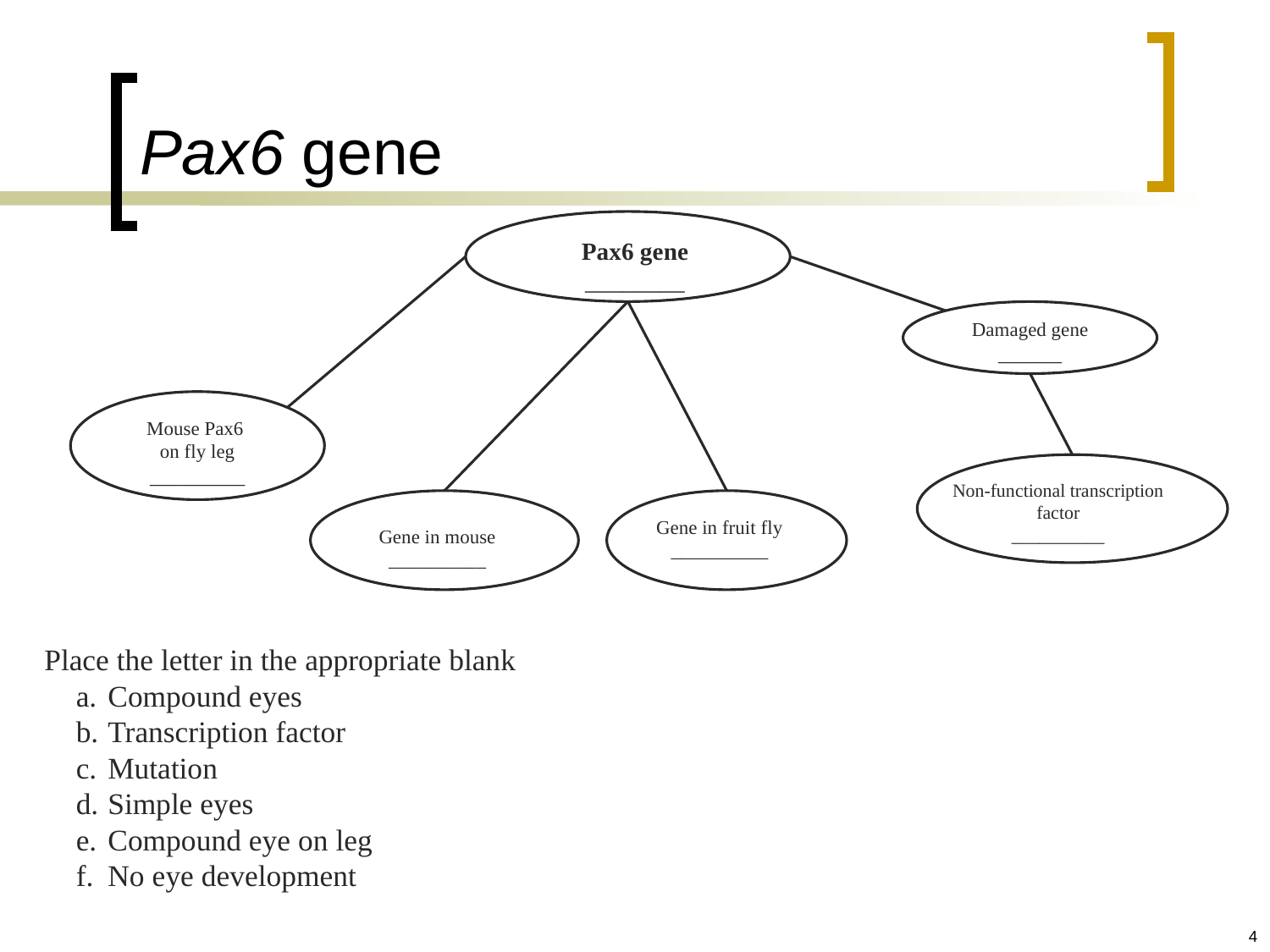

Pax6 gene

Pax6 gene
________

Damaged gene
______

Mouse Pax6
on fly leg
_________

Non-functional transcription factor
__________

Gene in fruit fly
__________
Gene in mouse
__________
	Place the letter in the appropriate blank
Compound eyes
Transcription factor
Mutation
Simple eyes
Compound eye on leg
No eye development